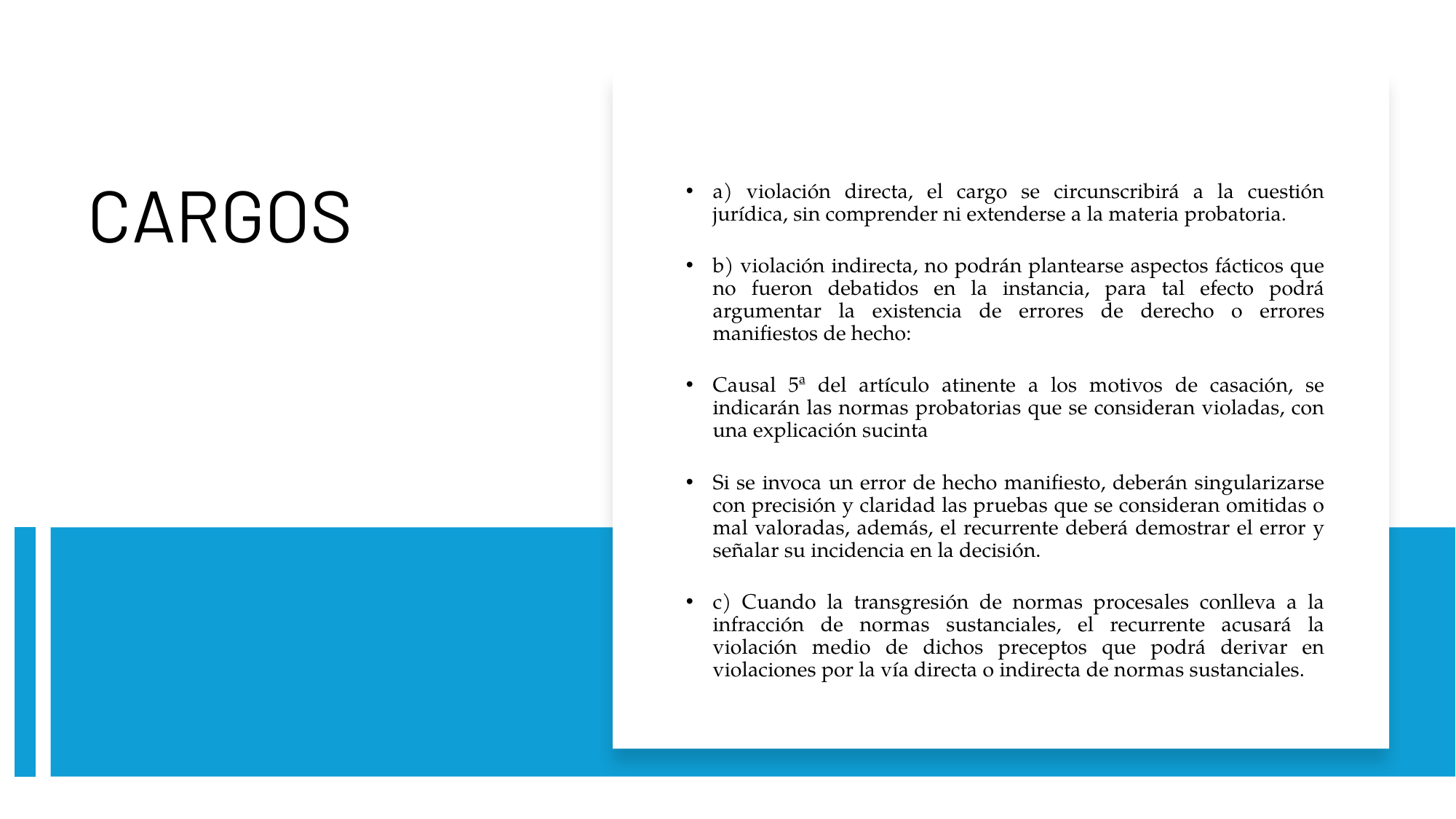

a) violación directa, el cargo se circunscribirá a la cuestión jurídica, sin comprender ni extenderse a la materia probatoria.
b) violación indirecta, no podrán plantearse aspectos fácticos que no fueron debatidos en la instancia, para tal efecto podrá argumentar la existencia de errores de derecho o errores manifiestos de hecho:
Causal 5ª del artículo atinente a los motivos de casación, se indicarán las normas probatorias que se consideran violadas, con una explicación sucinta
Si se invoca un error de hecho manifiesto, deberán singularizarse con precisión y claridad las pruebas que se consideran omitidas o mal valoradas, además, el recurrente deberá demostrar el error y señalar su incidencia en la decisión.
c) Cuando la transgresión de normas procesales conlleva a la infracción de normas sustanciales, el recurrente acusará la violación medio de dichos preceptos que podrá derivar en violaciones por la vía directa o indirecta de normas sustanciales.

# CARGOS